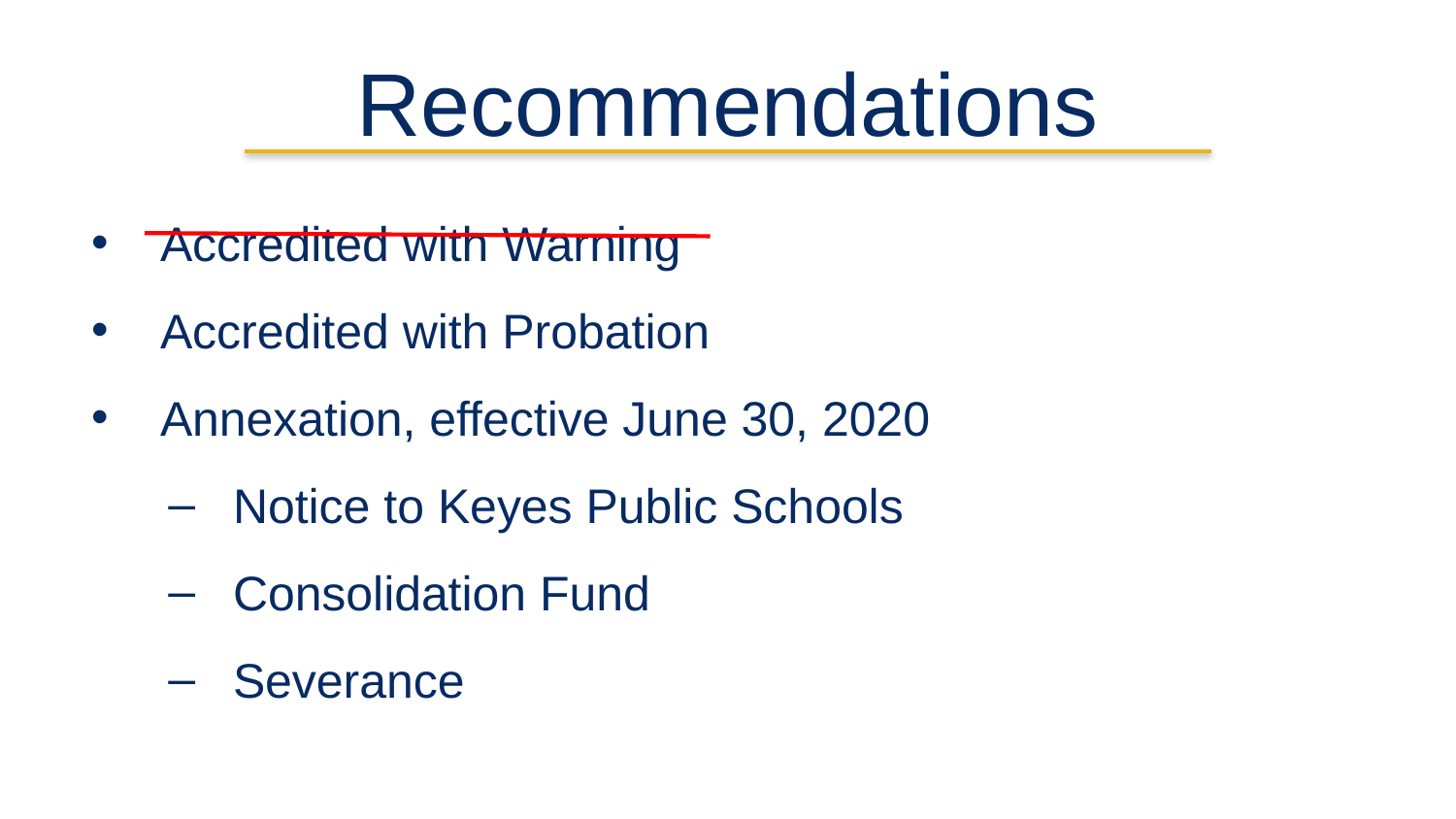

# Recommendations
Accredited with Warning
Accredited with Probation
Annexation, effective June 30, 2020
Notice to Keyes Public Schools
Consolidation Fund
Severance